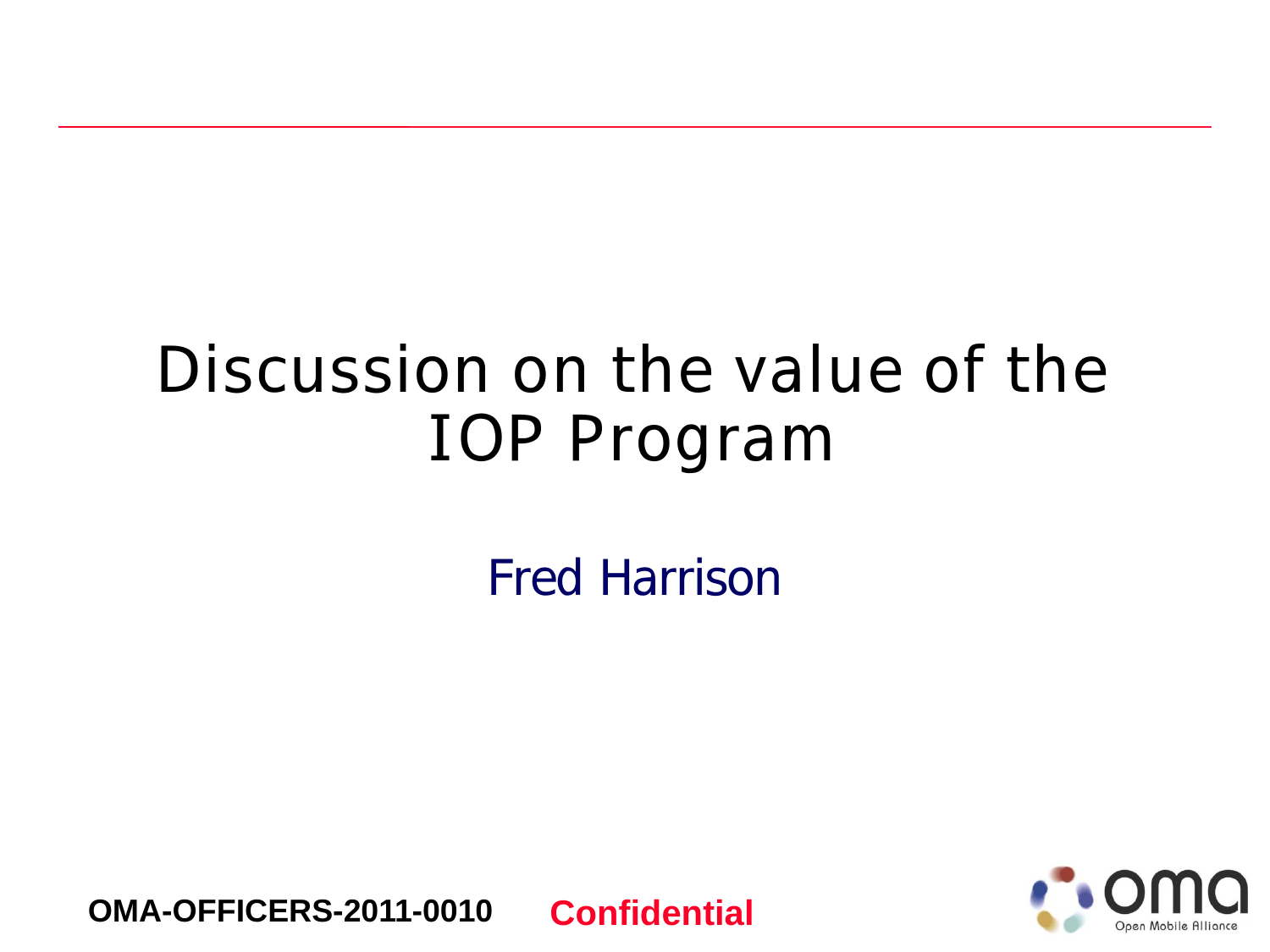

# Discussion on the value of the IOP Program
Fred Harrison